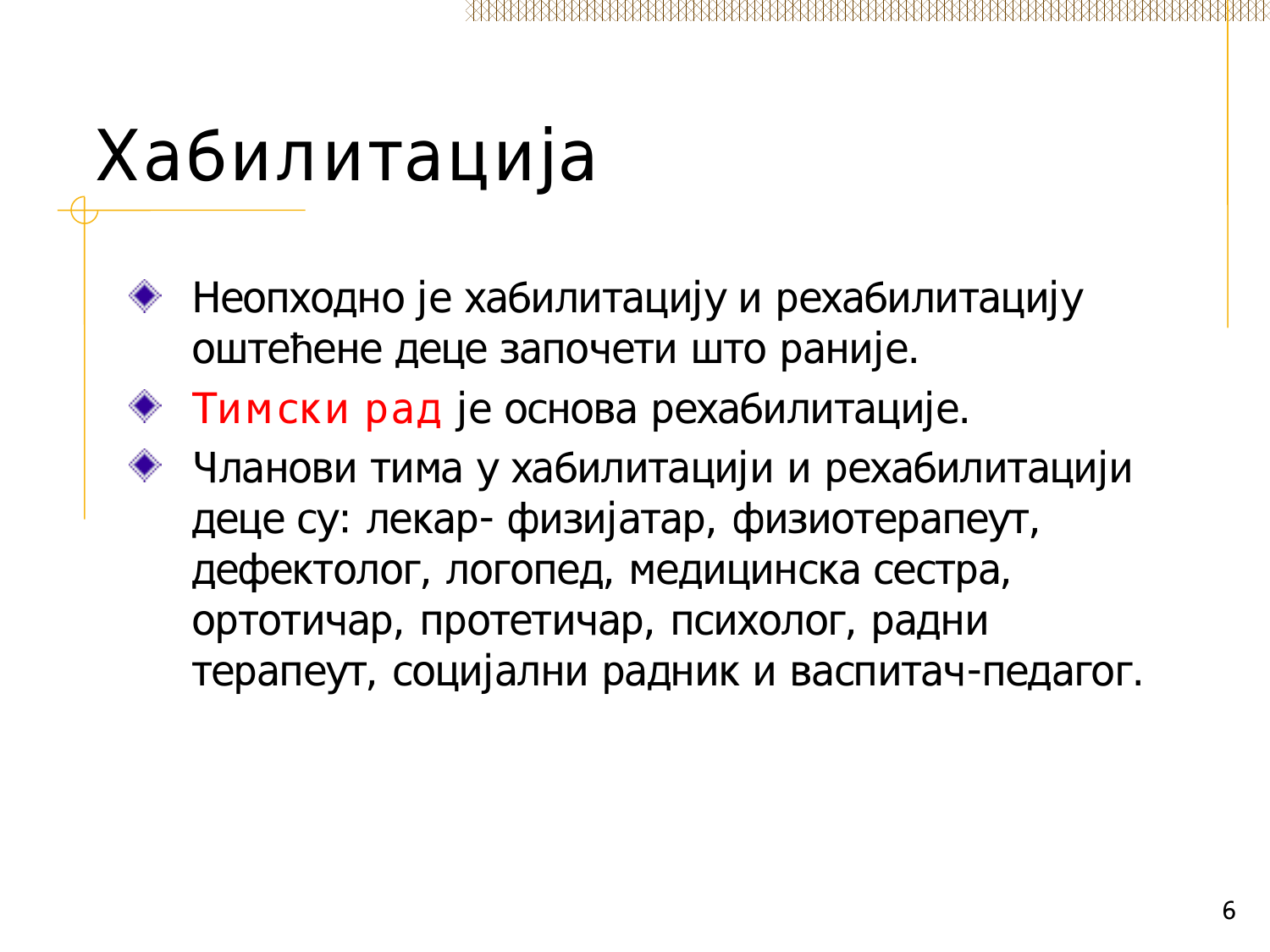

# Хабилитација
Неопходно је хабилитацију и рехабилитацију оштећене деце започети што раније.
Тимски рад је основа рехабилитације.
Чланови тима у хабилитацији и рехабилитацији деце су: лекар- физијатар, физиотерапеут, дефектолог, логопед, медицинска сестра, ортотичар, протетичар, психолог, радни терапеут, социјални радник и васпитач-педагог.
6